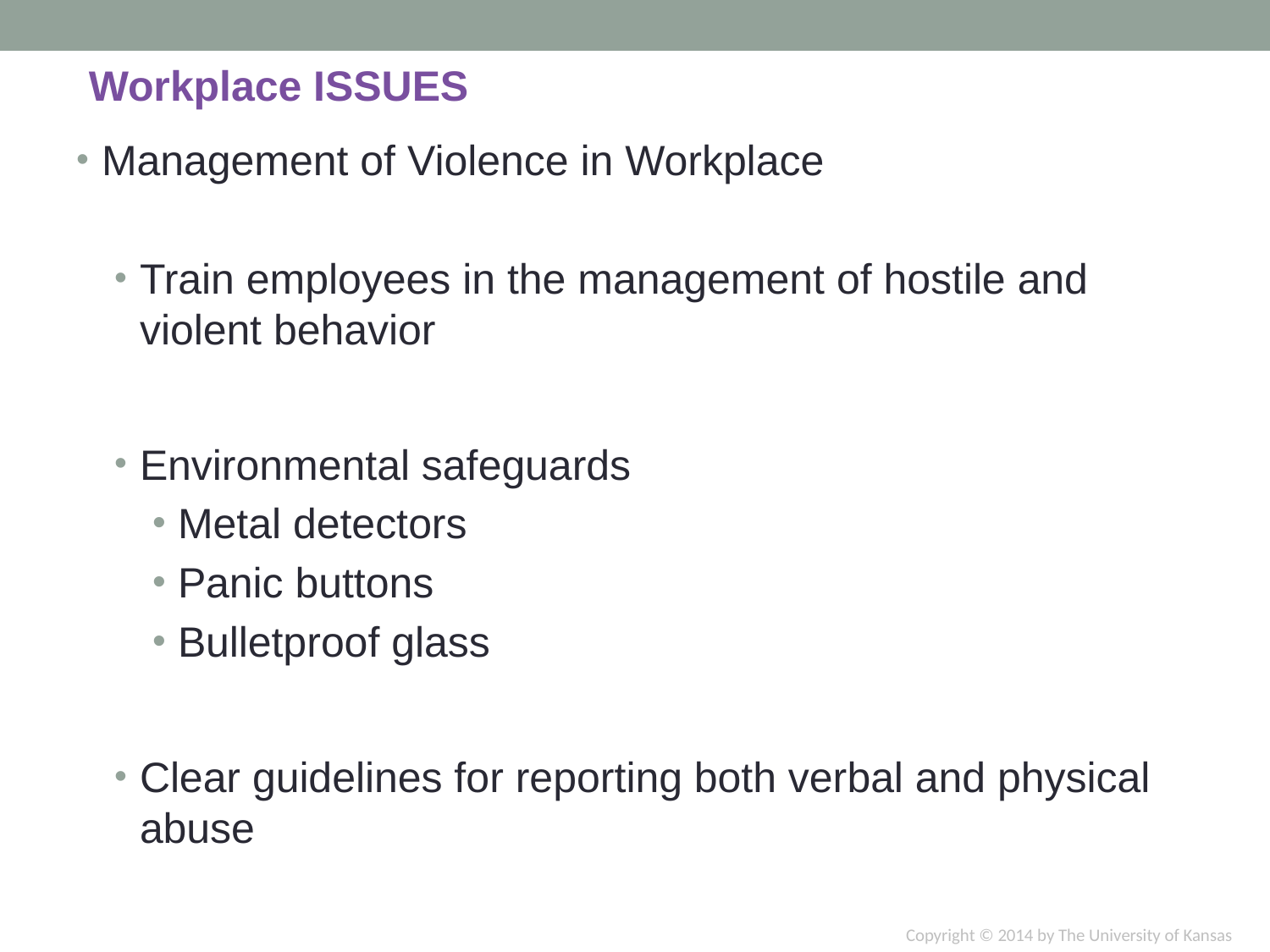

Workplace ISSUES
Management of Violence in Workplace

Train employees in the management of hostile and violent behavior

Environmental safeguards
Metal detectors
Panic buttons
Bulletproof glass

Clear guidelines for reporting both verbal and physical abuse